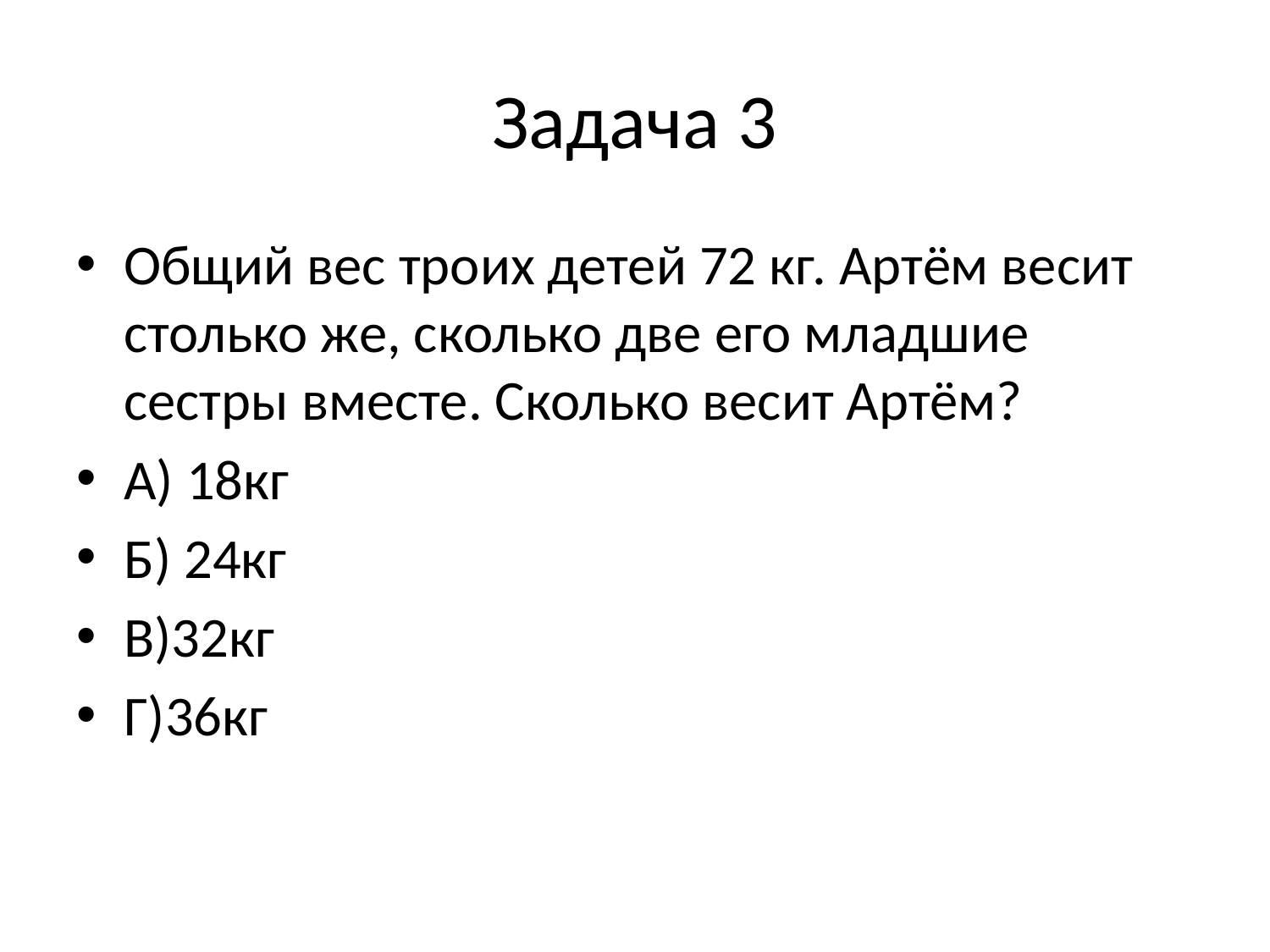

# Задача 3
Общий вес троих детей 72 кг. Артём весит столько же, сколько две его младшие сестры вместе. Сколько весит Артём?
А) 18кг
Б) 24кг
В)32кг
Г)36кг